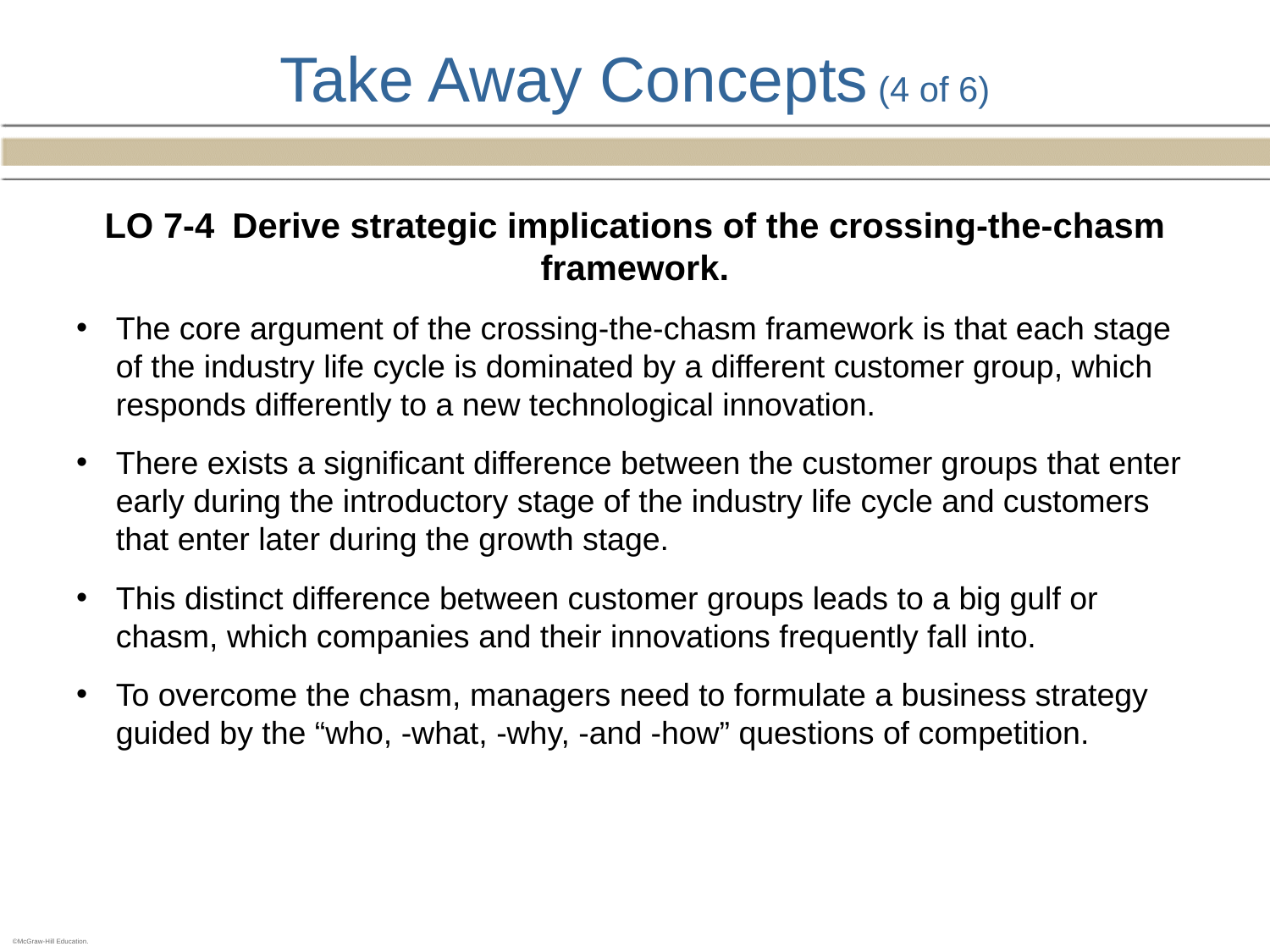

# Take Away Concepts (4 of 6)
LO 7-4 Derive strategic implications of the crossing-the-chasm framework.
The core argument of the crossing-the-chasm framework is that each stage of the industry life cycle is dominated by a different customer group, which responds differently to a new technological innovation.
There exists a significant difference between the customer groups that enter early during the introductory stage of the industry life cycle and customers that enter later during the growth stage.
This distinct difference between customer groups leads to a big gulf or chasm, which companies and their innovations frequently fall into.
To overcome the chasm, managers need to formulate a business strategy guided by the “who, -what, -why, -and -how” questions of competition.